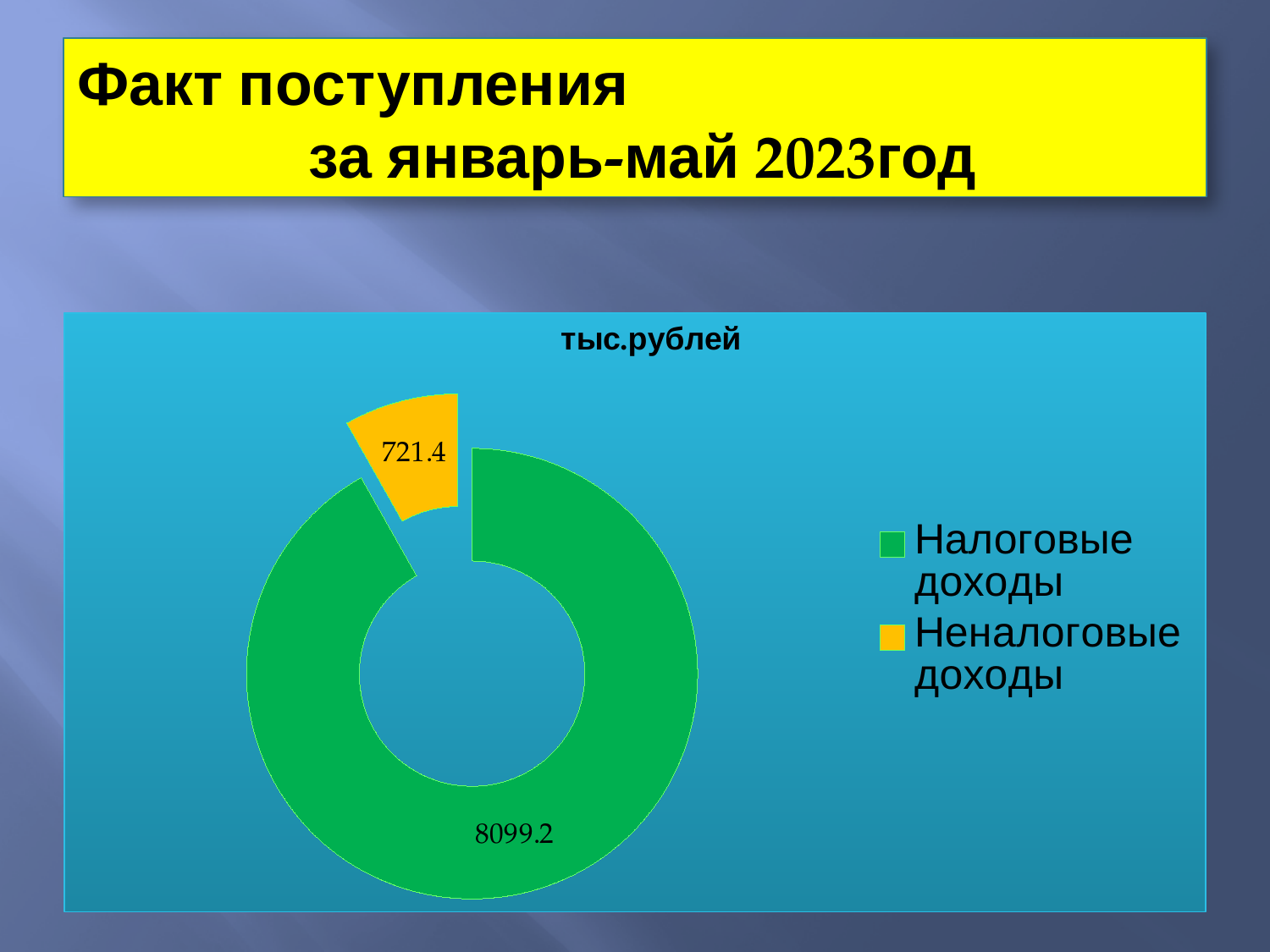

# Факт поступления                                       за январь-май 2023год

### Chart: тыс.рублей

| Category | тыс.рублей |
|---|---|
| Налоговые доходы | 8099.2 |
| Неналоговые доходы | 721.4 |